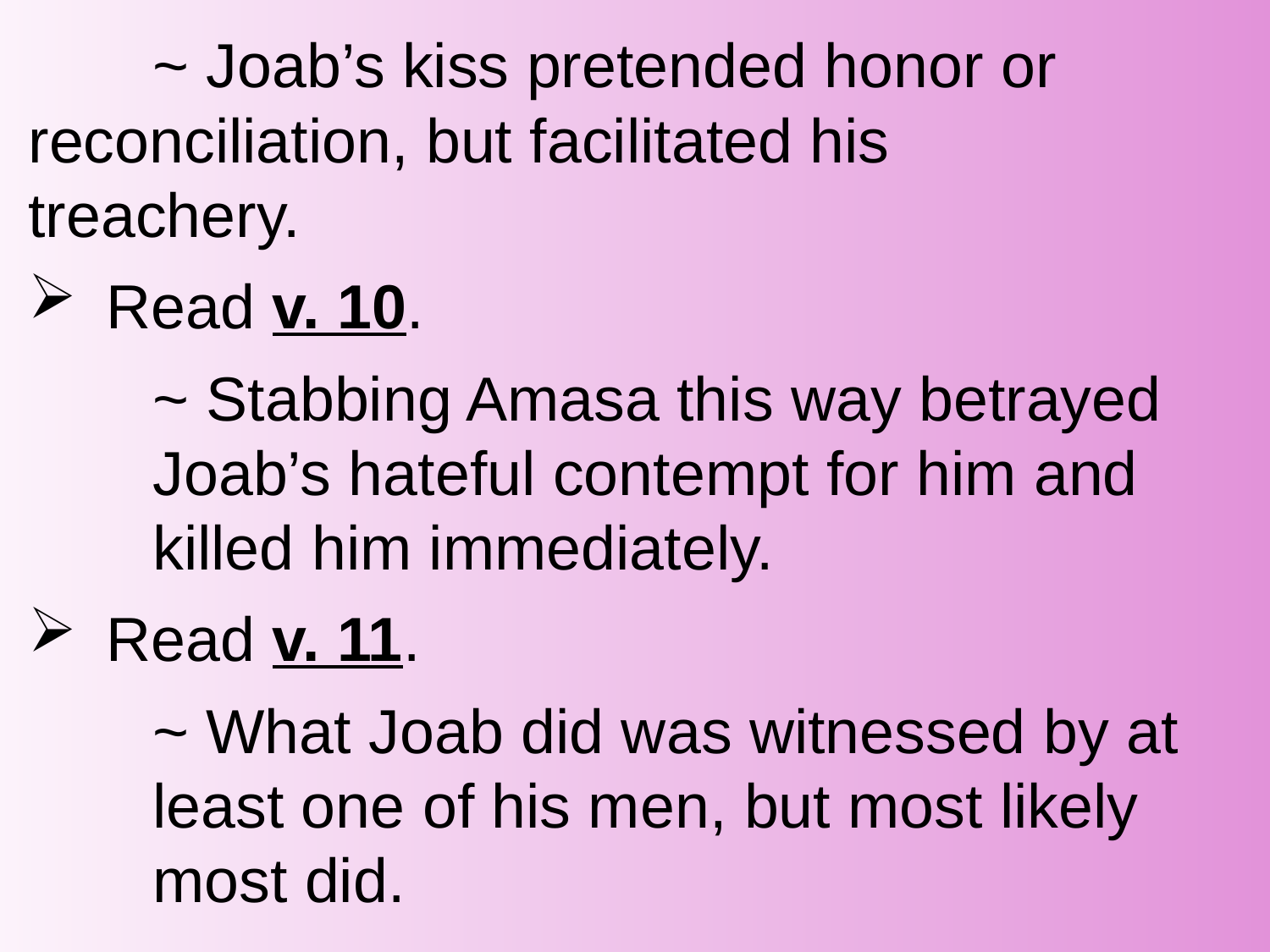

~ Joab’s kiss pretended honor or 						reconciliation, but facilitated his 						treachery.
Read v. 10.
		~ Stabbing Amasa this way betrayed 						Joab’s hateful contempt for him and 					killed him immediately.
Read v. 11.
		~ What Joab did was witnessed by at 					least one of his men, but most likely 					most did.